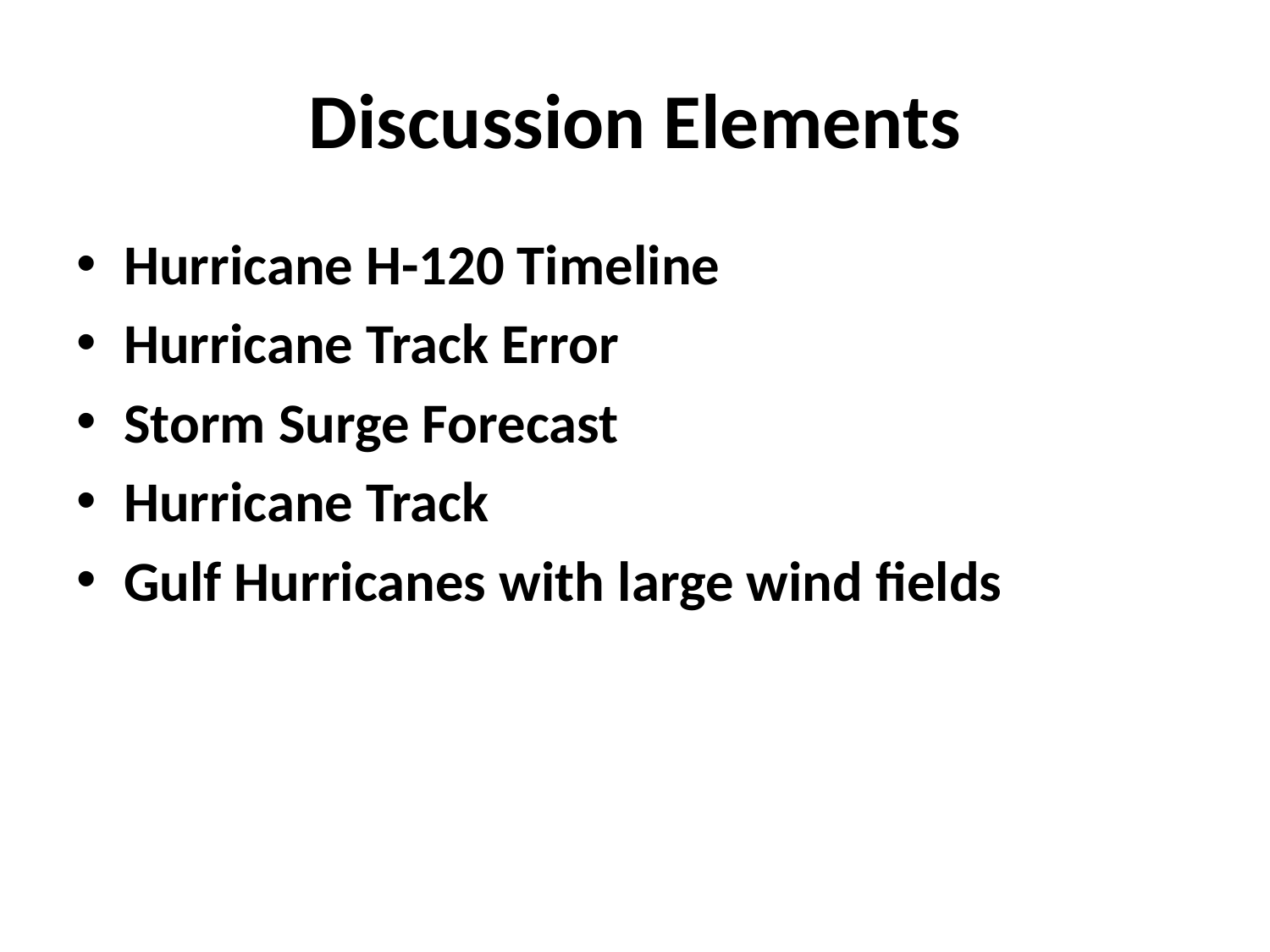

# Discussion Elements
Hurricane H-120 Timeline
Hurricane Track Error
Storm Surge Forecast
Hurricane Track
Gulf Hurricanes with large wind fields